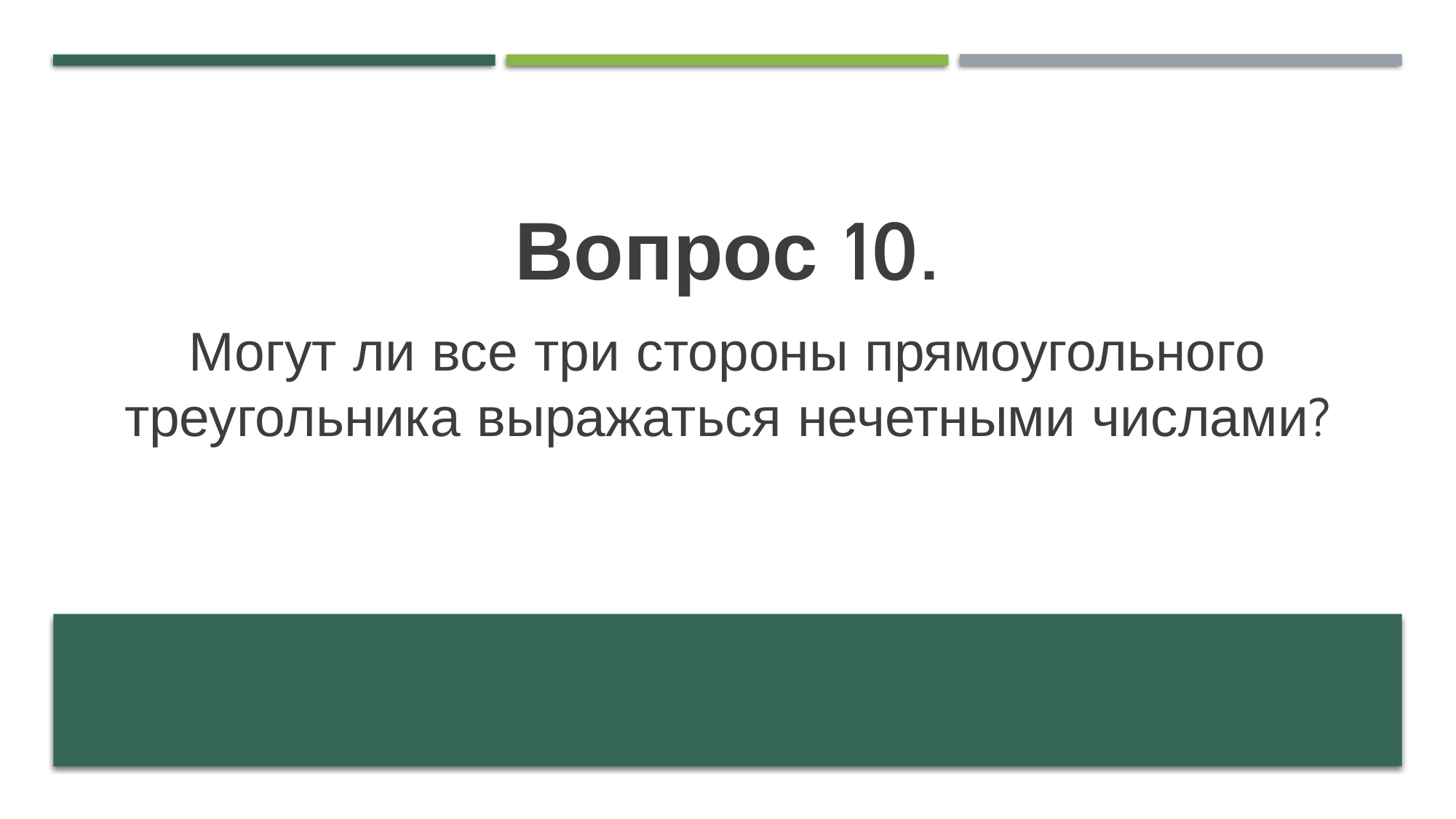

Вопрос 10.
Могут ли все три стороны прямоугольного треугольника выражаться нечетными числами?
#